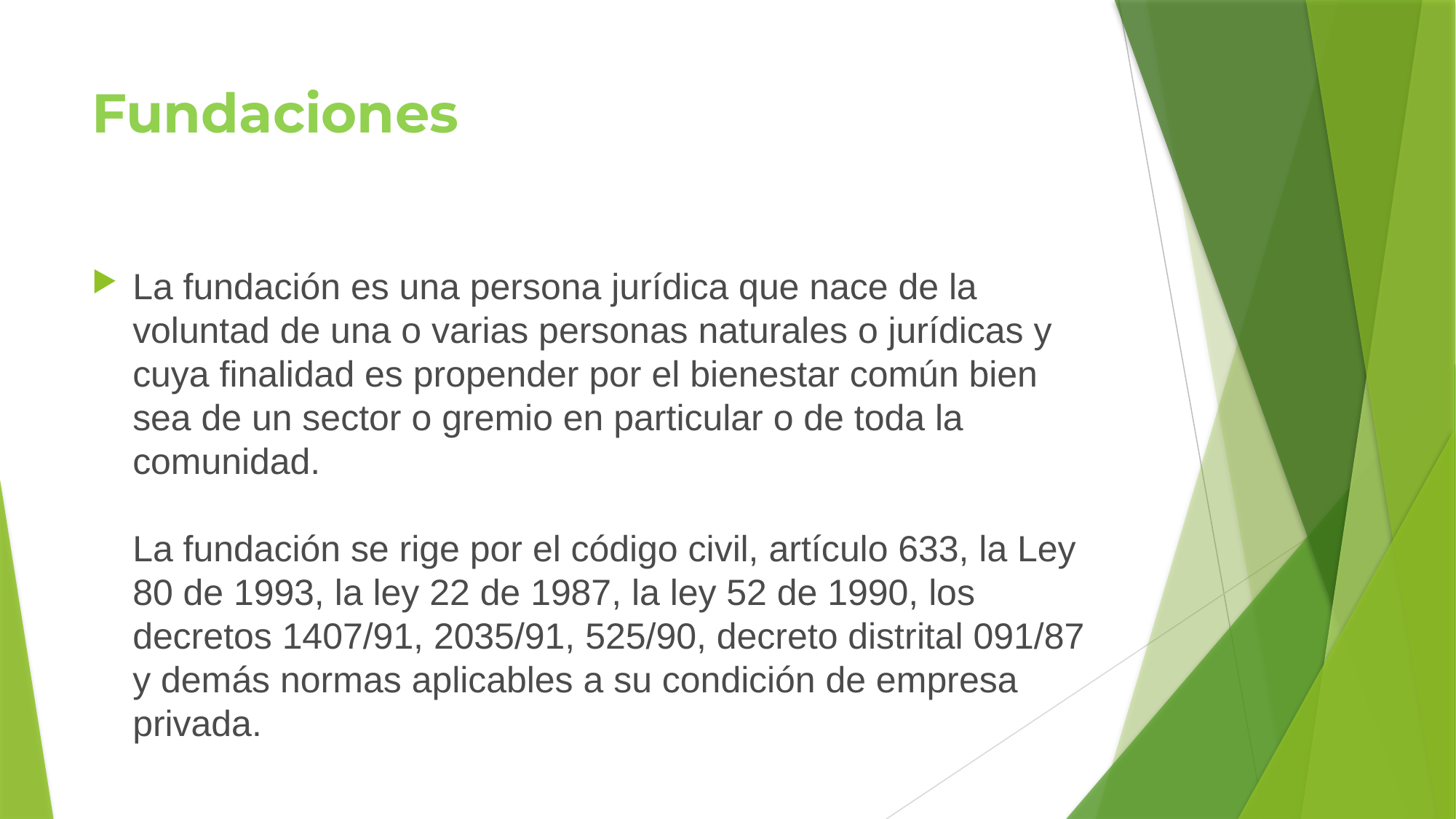

# Fundaciones
La fundación es una persona jurídica que nace de la voluntad de una o varias personas naturales o jurídicas y cuya finalidad es propender por el bienestar común bien sea de un sector o gremio en particular o de toda la comunidad.
La fundación se rige por el código civil, artículo 633, la Ley 80 de 1993, la ley 22 de 1987, la ley 52 de 1990, los decretos 1407/91, 2035/91, 525/90, decreto distrital 091/87 y demás normas aplicables a su condición de empresa privada.